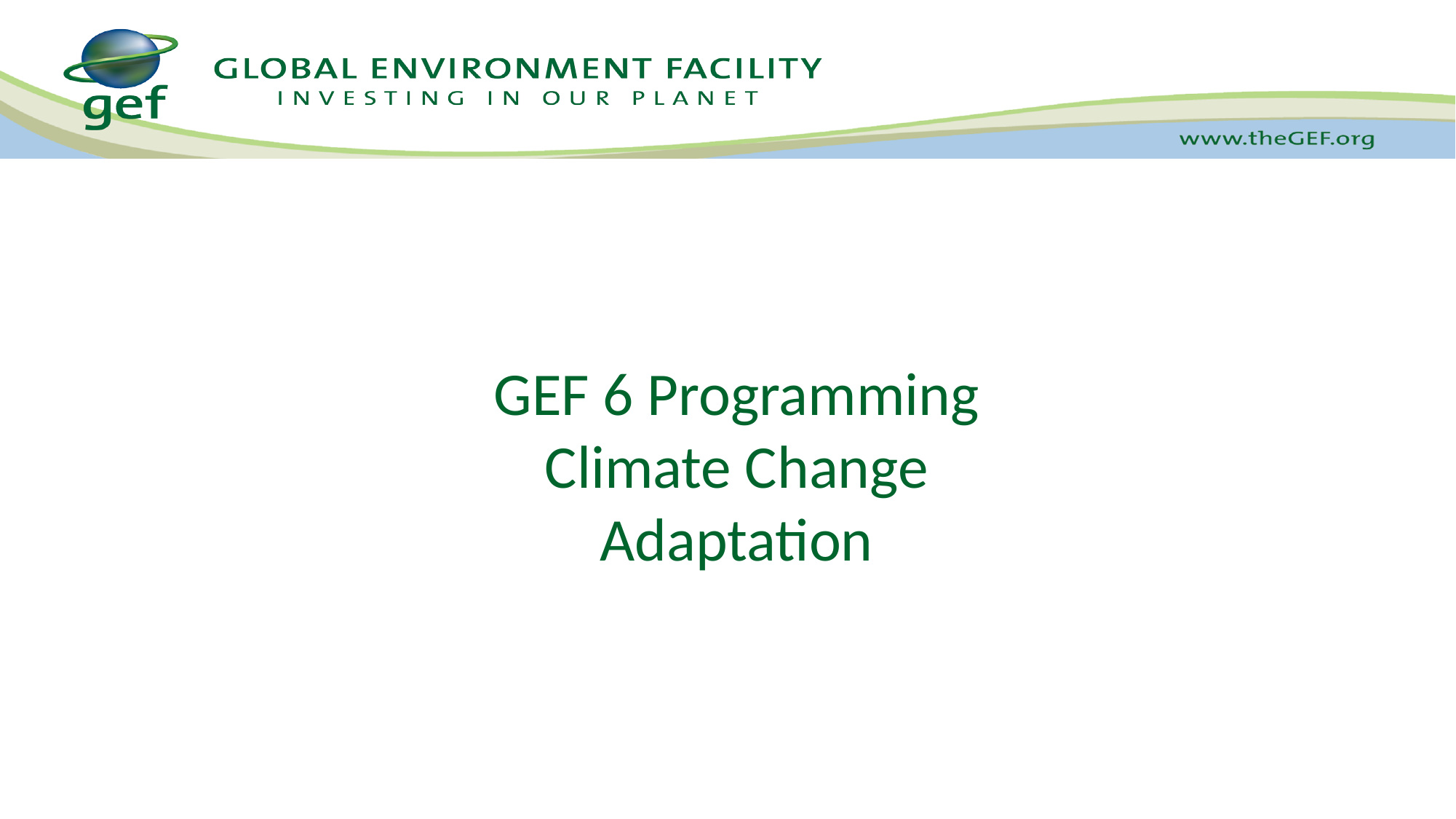

# GEF 6 Programming Climate Change Adaptation